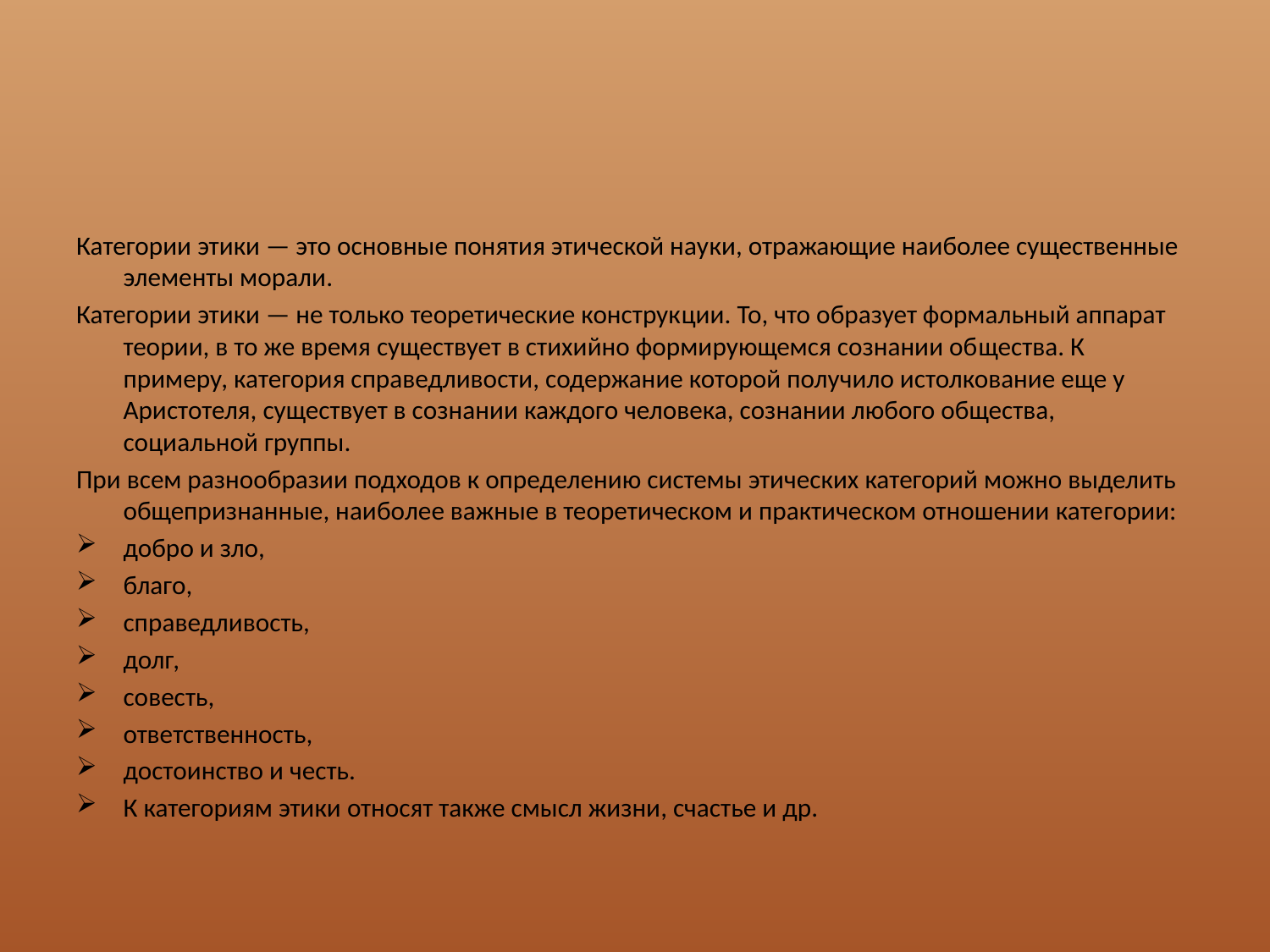

#
Категории этики — это основные понятия этической нау­ки, отражающие наиболее существенные элементы морали.
Категории этики — не только теоретические конструк­ции. То, что образует формальный аппарат теории, в то же время существует в стихийно формирующемся сознании об­щества. К примеру, категория справедливости, содержание которой получило истолкование еще у Аристотеля, существу­ет в сознании каждого человека, сознании любого общества, социальной группы.
При всем разнообразии подходов к определению системы этических категорий можно выделить общепризнанные, наибо­лее важные в теоретическом и практическом отношении кате­гории:
добро и зло,
благо,
справедливость,
долг,
совесть,
ответственность,
достоинство и честь.
К категориям этики относят также смысл жизни, счастье и др.